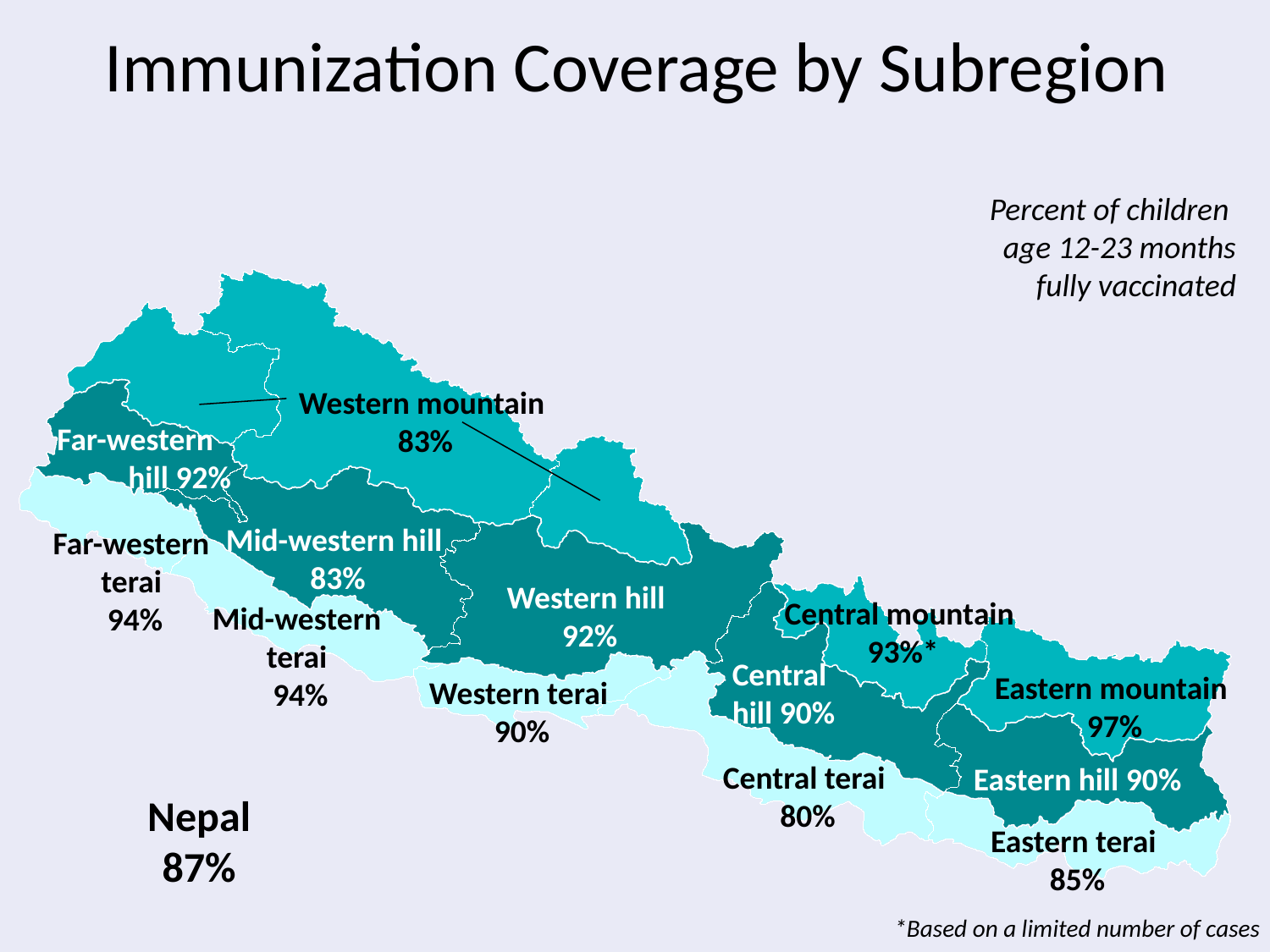

Immunization Coverage by Subregion

Percent of children
age 12-23 months
 fully vaccinated
Western mountain
 83%
Far-western
hill 92%
Mid-western hill
 83%
Far-western terai
 94%
Western hill
 92%
Central mountain
 93%*
Mid-western terai
 94%
Central
hill 90%
Eastern mountain
 97%
Western terai
 90%
Central terai
 80%
Eastern hill 90%
Nepal
87%
Eastern terai
 85%
*Based on a limited number of cases